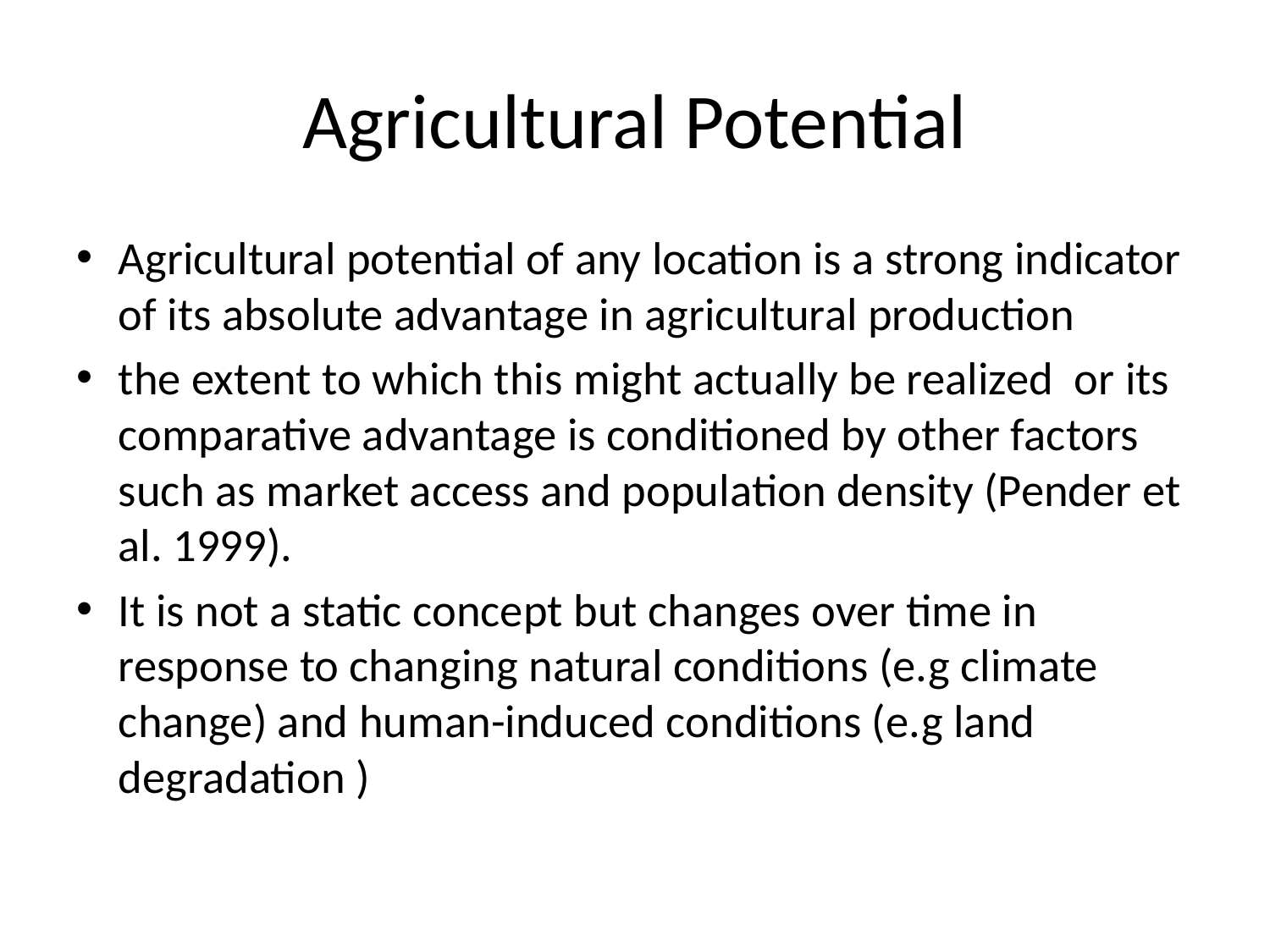

# Agricultural Potential
Agricultural potential of any location is a strong indicator of its absolute advantage in agricultural production
the extent to which this might actually be realized  or its comparative advantage is conditioned by other factors such as market access and population density (Pender et al. 1999).
It is not a static concept but changes over time in response to changing natural conditions (e.g climate change) and human-induced conditions (e.g land degradation )